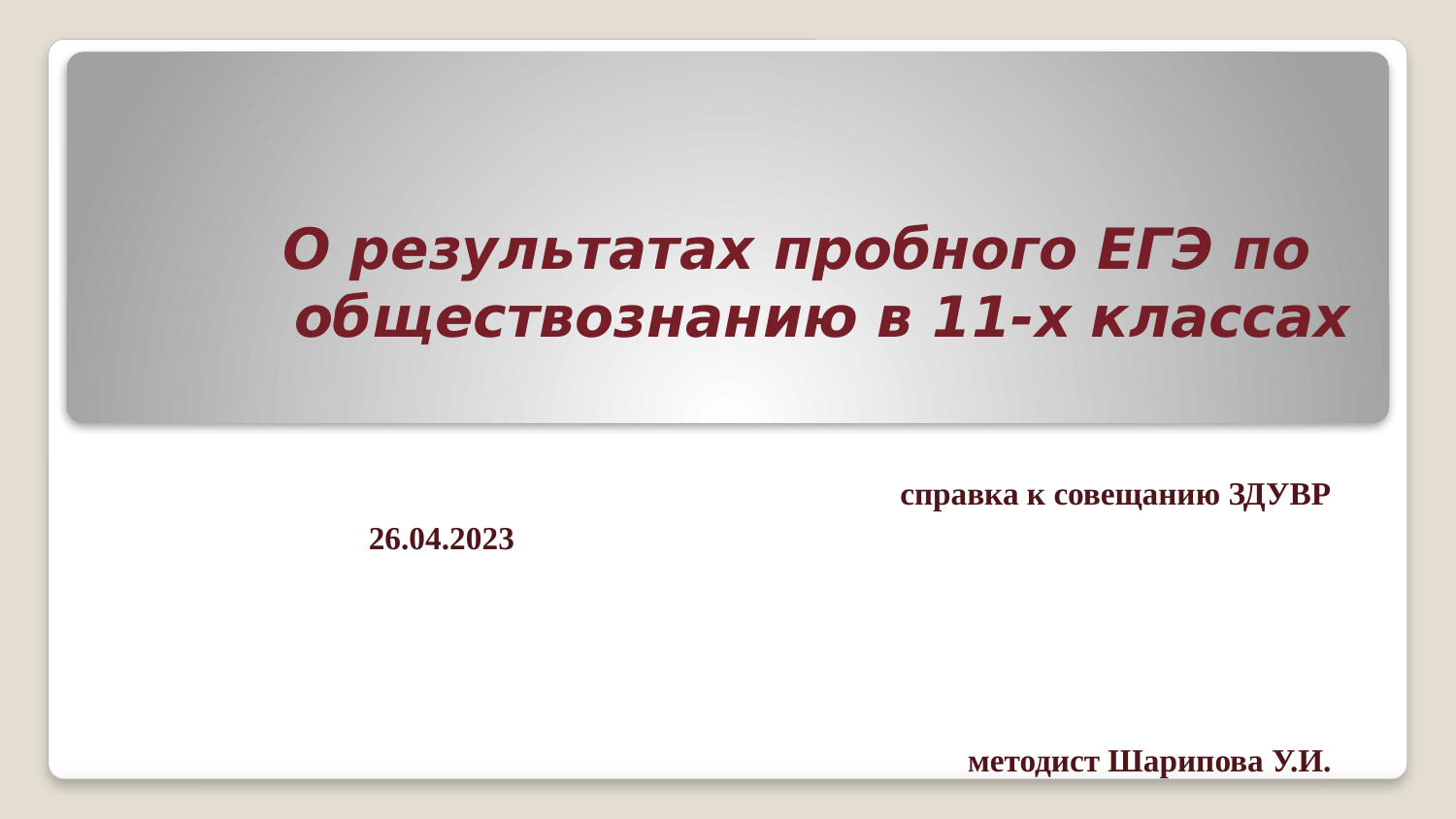

# О результатах пробного ЕГЭ по   обществознанию в 11-х классах
справка к совещанию ЗДУВР
26.04.2023
методист Шарипова У.И.